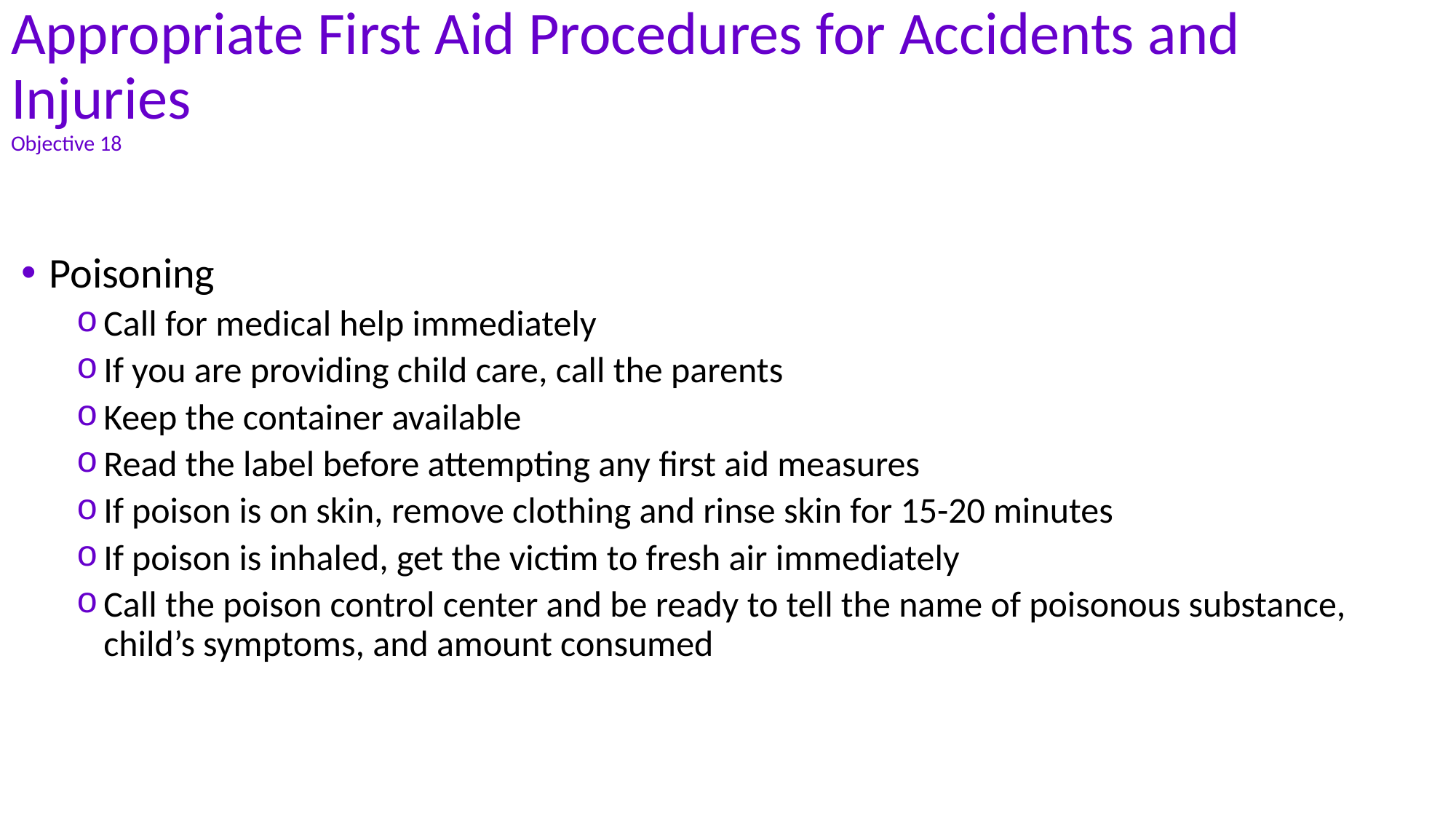

# Appropriate First Aid Procedures for Accidents and Injuries Objective 18
Poisoning
Call for medical help immediately
If you are providing child care, call the parents
Keep the container available
Read the label before attempting any first aid measures
If poison is on skin, remove clothing and rinse skin for 15-20 minutes
If poison is inhaled, get the victim to fresh air immediately
Call the poison control center and be ready to tell the name of poisonous substance, child’s symptoms, and amount consumed